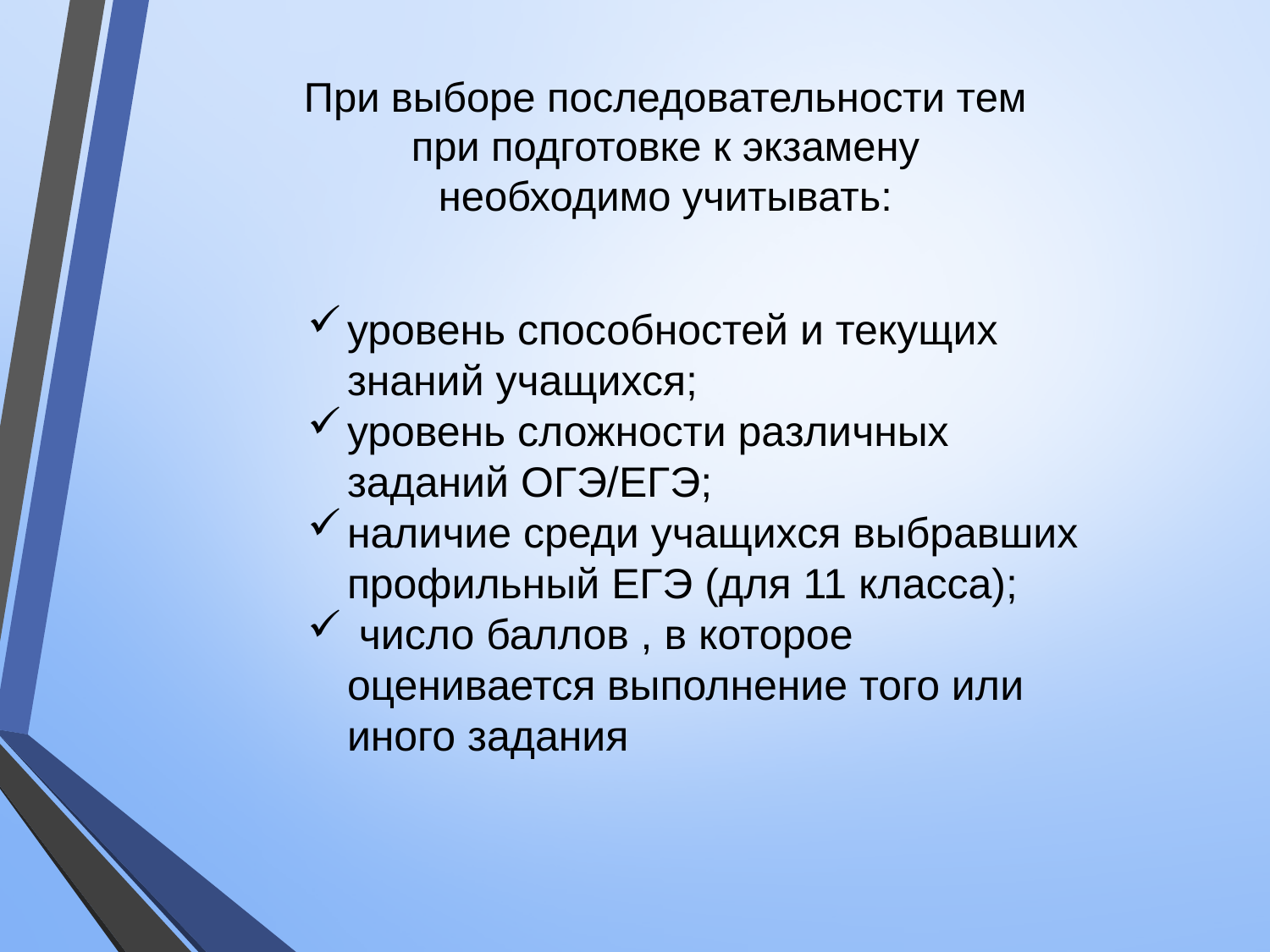

# При выборе последовательности тем при подготовке к экзамену необходимо учитывать:
уровень способностей и текущих знаний учащихся;
уровень сложности различных заданий ОГЭ/ЕГЭ;
наличие среди учащихся выбравших профильный ЕГЭ (для 11 класса);
 число баллов , в которое оценивается выполнение того или иного задания